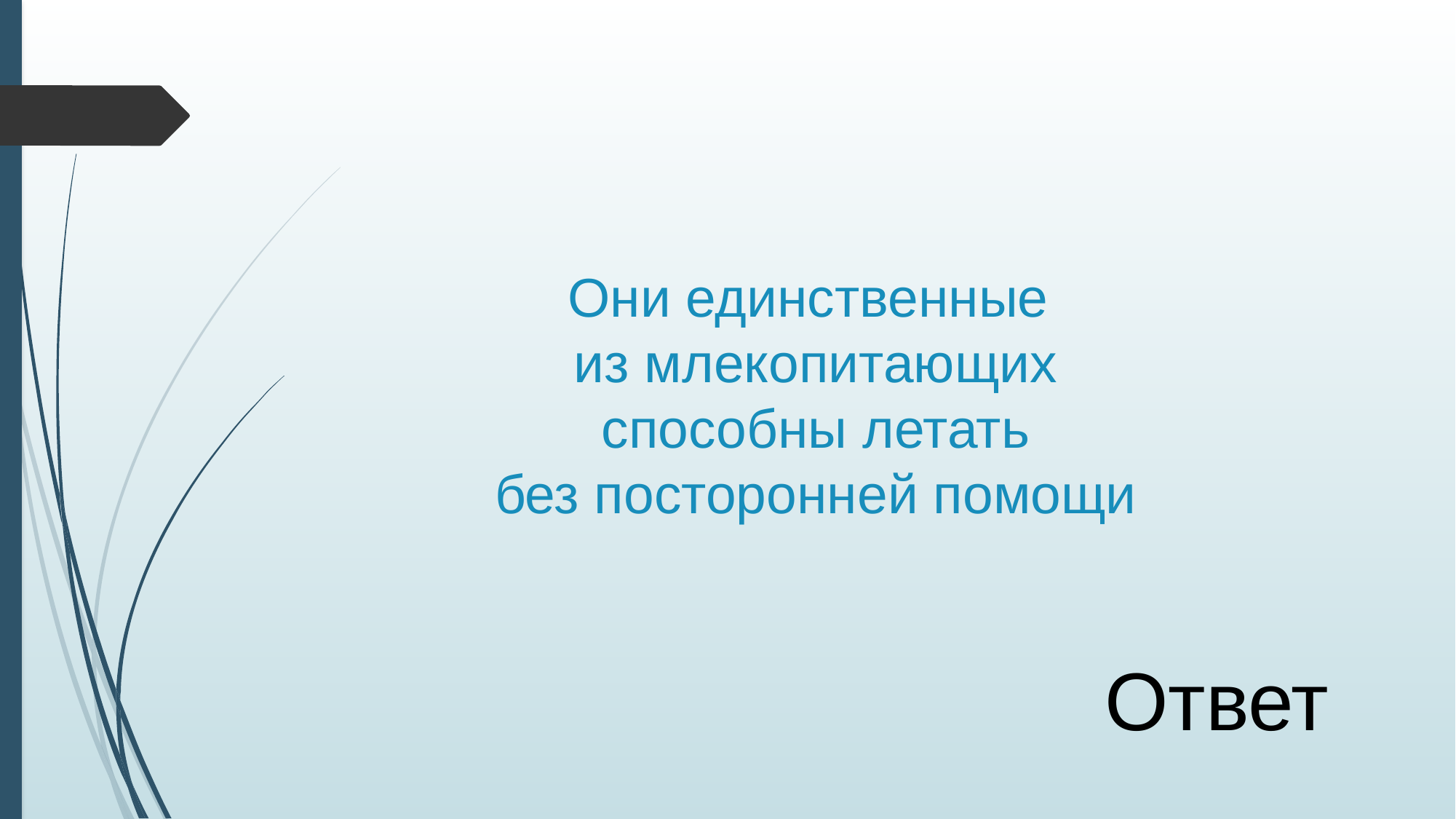

# Они единственные из млекопитающих способны летать без посторонней помощи
Ответ